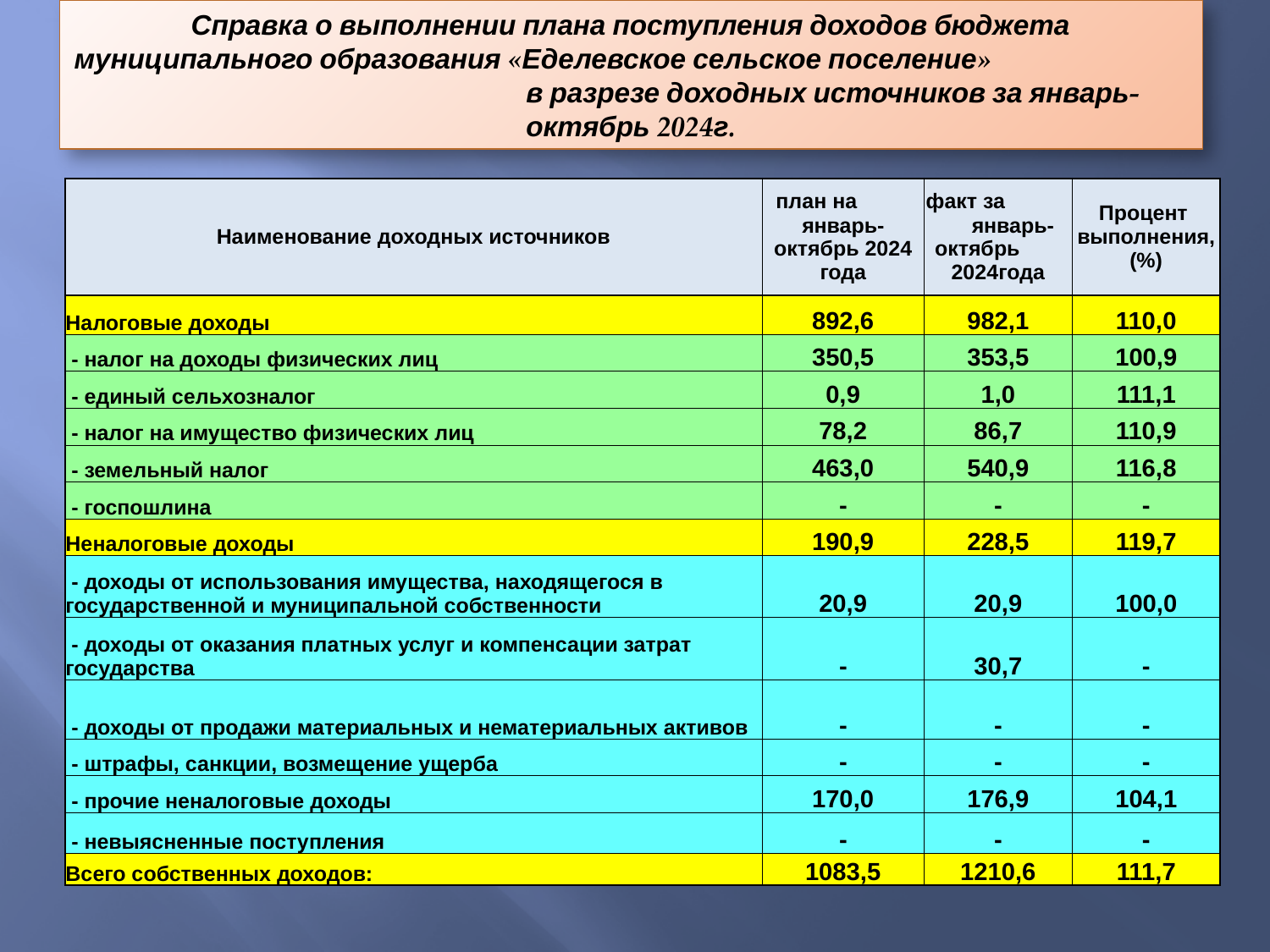

# Справка о выполнении плана поступления доходов бюджета муниципального образования «Еделевское сельское поселение»                                                                                       в разрезе доходных источников за январь-октябрь 2024г.
| Наименование доходных источников | план на январь-октябрь 2024 года | факт за январь- октябрь 2024года | Процент выполнения, (%) |
| --- | --- | --- | --- |
| Налоговые доходы | 892,6 | 982,1 | 110,0 |
| - налог на доходы физических лиц | 350,5 | 353,5 | 100,9 |
| - единый сельхозналог | 0,9 | 1,0 | 111,1 |
| - налог на имущество физических лиц | 78,2 | 86,7 | 110,9 |
| - земельный налог | 463,0 | 540,9 | 116,8 |
| - госпошлина | - | - | - |
| Неналоговые доходы | 190,9 | 228,5 | 119,7 |
| - доходы от использования имущества, находящегося в государственной и муниципальной собственности | 20,9 | 20,9 | 100,0 |
| - доходы от оказания платных услуг и компенсации затрат государства | - | 30,7 | - |
| - доходы от продажи материальных и нематериальных активов | - | - | - |
| - штрафы, санкции, возмещение ущерба | - | - | - |
| - прочие неналоговые доходы | 170,0 | 176,9 | 104,1 |
| - невыясненные поступления | - | - | - |
| Всего собственных доходов: | 1083,5 | 1210,6 | 111,7 |